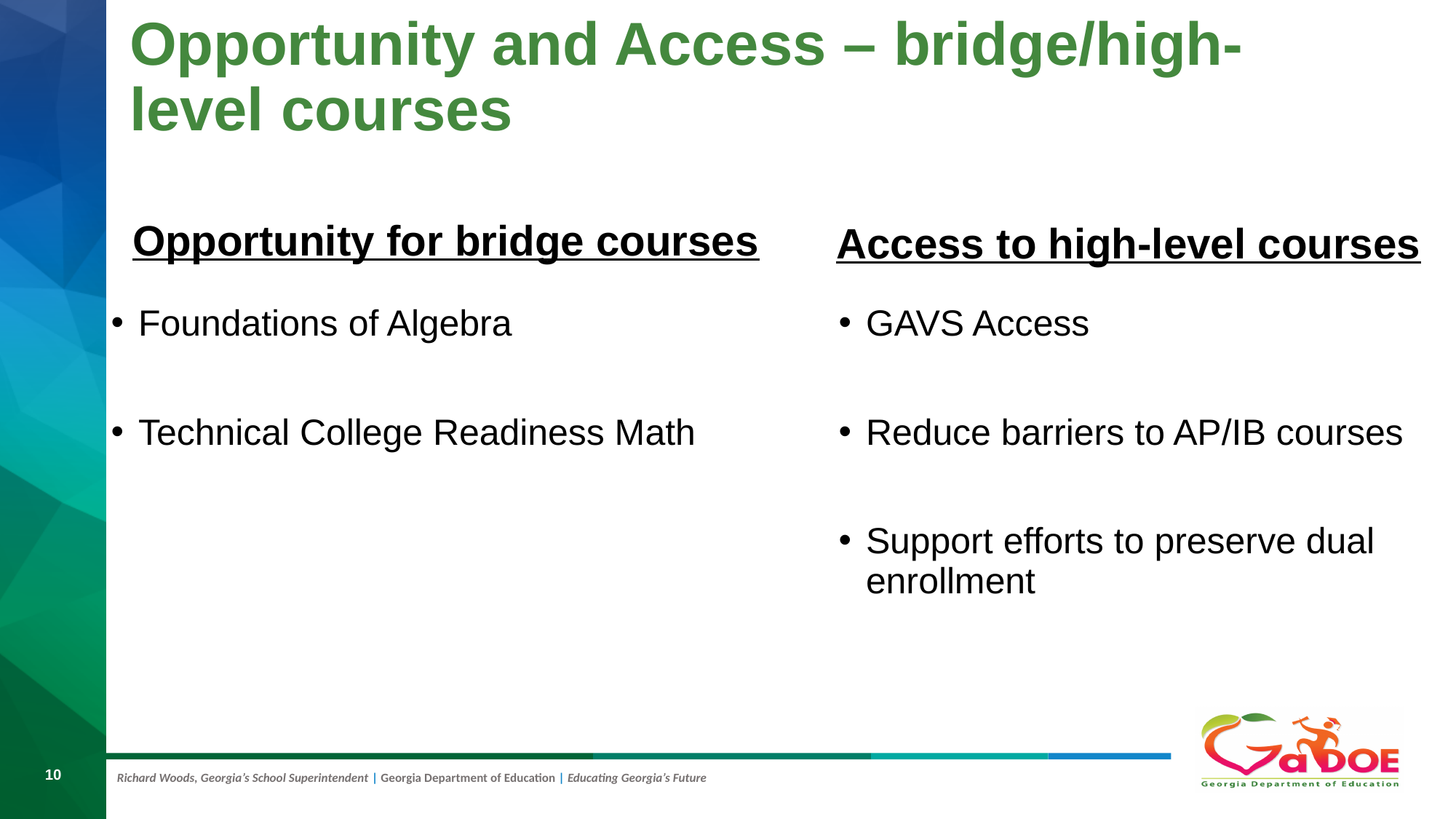

Opportunity and Access – bridge/high-level courses
Opportunity for bridge courses
Access to high-level courses
Foundations of Algebra

Technical College Readiness Math
GAVS Access

Reduce barriers to AP/IB courses

Support efforts to preserve dual enrollment